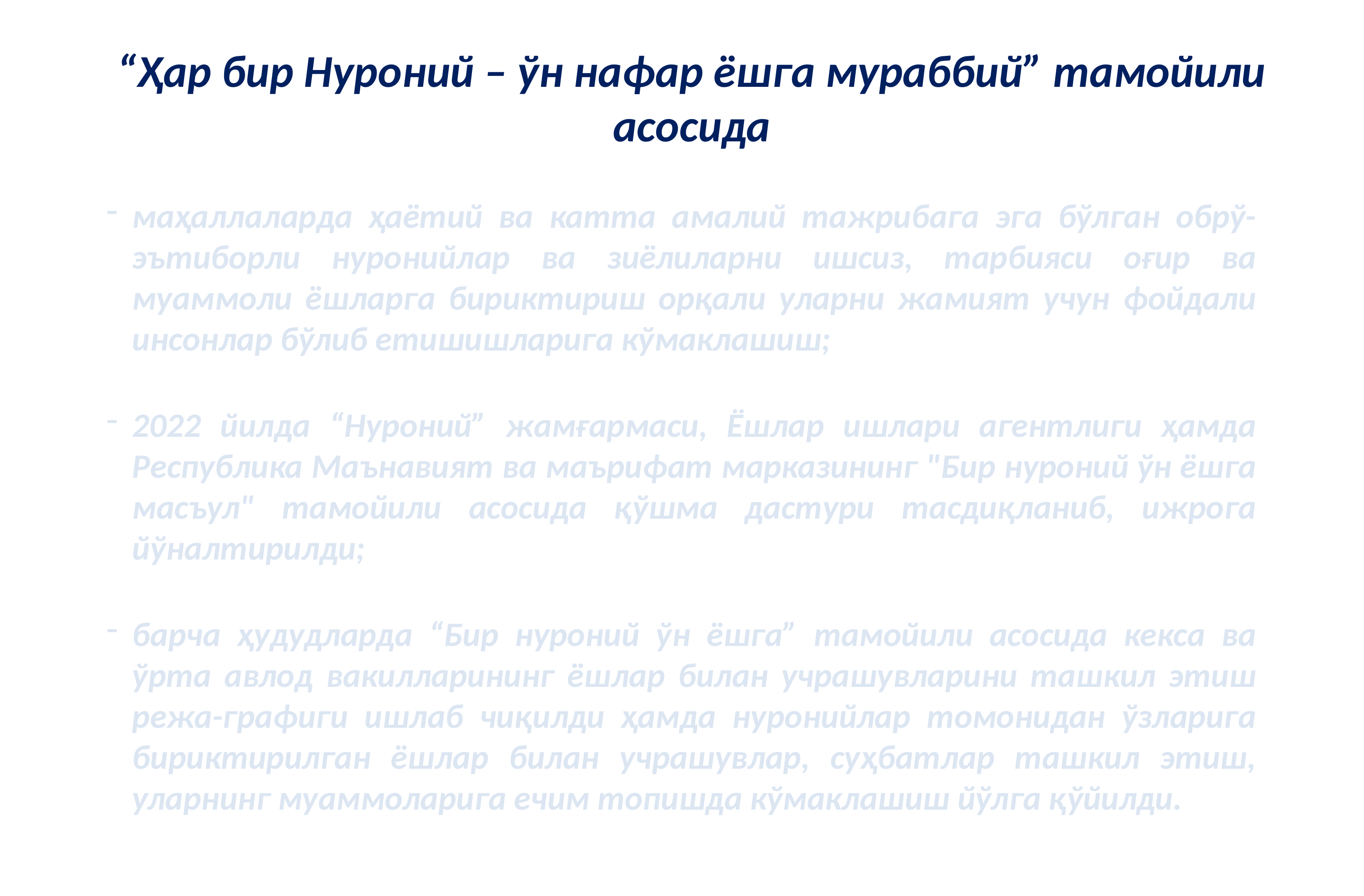

“Ҳар бир Нуроний – ўн нафар ёшга мураббий” тамойили асосида
маҳаллаларда ҳаётий ва катта амалий тажрибага эга бўлган обрў-эътиборли нуронийлар ва зиёлиларни ишсиз, тарбияси оғир ва муаммоли ёшларга бириктириш орқали уларни жамият учун фойдали инсонлар бўлиб етишишларига кўмаклашиш;

2022 йилда “Нуроний” жамғармаси, Ёшлар ишлари агентлиги ҳамда Республика Маънавият ва маърифат марказининг "Бир нуроний ўн ёшга масъул" тамойили асосида қўшма дастури тасдиқланиб, ижрога йўналтирилди;

барча ҳудудларда “Бир нуроний ўн ёшга” тамойили асосида кекса ва ўрта авлод вакилларининг ёшлар билан учрашувларини ташкил этиш режа-графиги ишлаб чиқилди ҳамда нуронийлар томонидан ўзларига бириктирилган ёшлар билан учрашувлар, суҳбатлар ташкил этиш, уларнинг муаммоларига ечим топишда кўмаклашиш йўлга қўйилди.